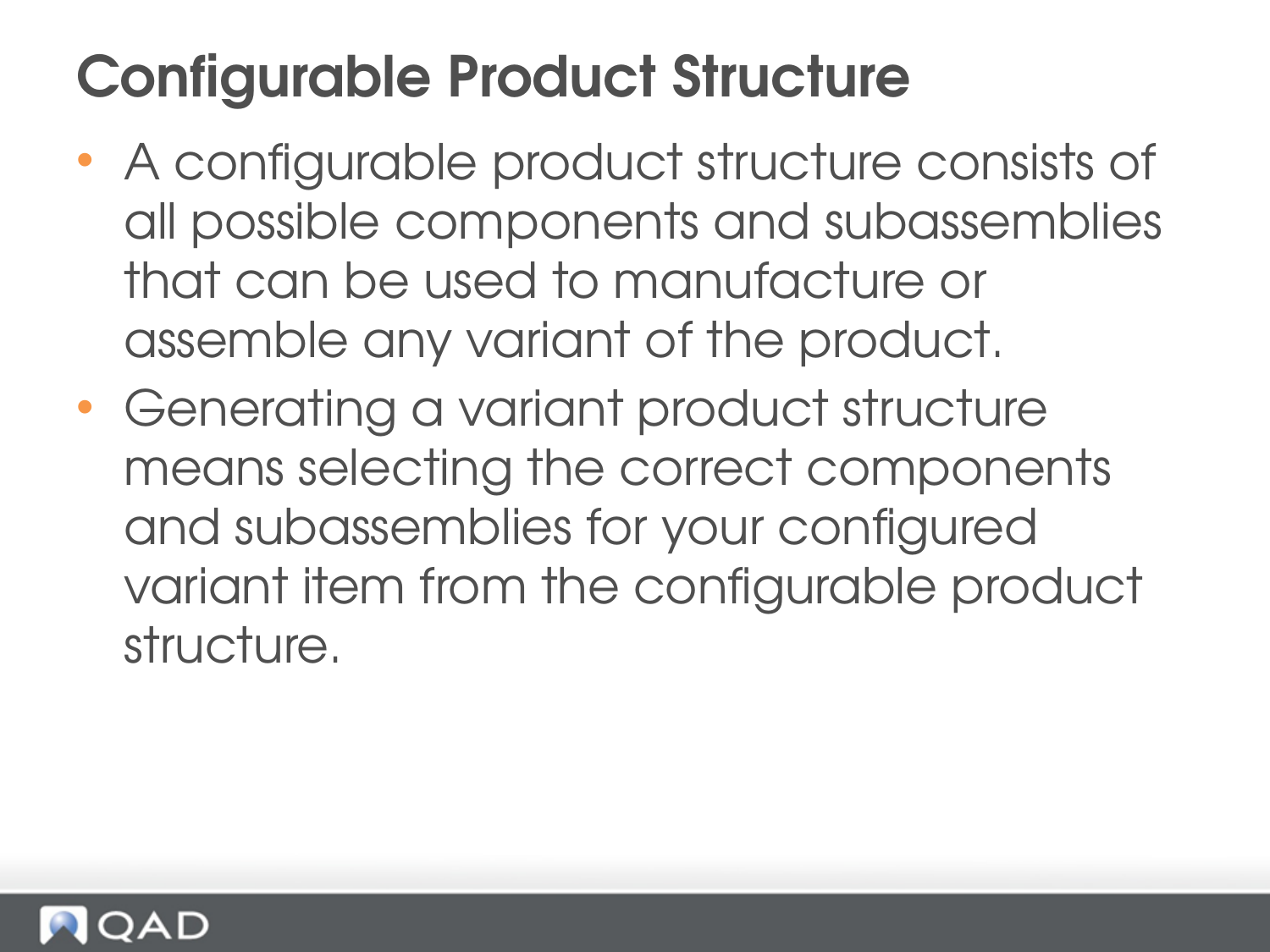

# Configurable Product Structure
A configurable product structure consists of all possible components and subassemblies that can be used to manufacture or assemble any variant of the product.
Generating a variant product structure means selecting the correct components and subassemblies for your configured variant item from the configurable product structure.